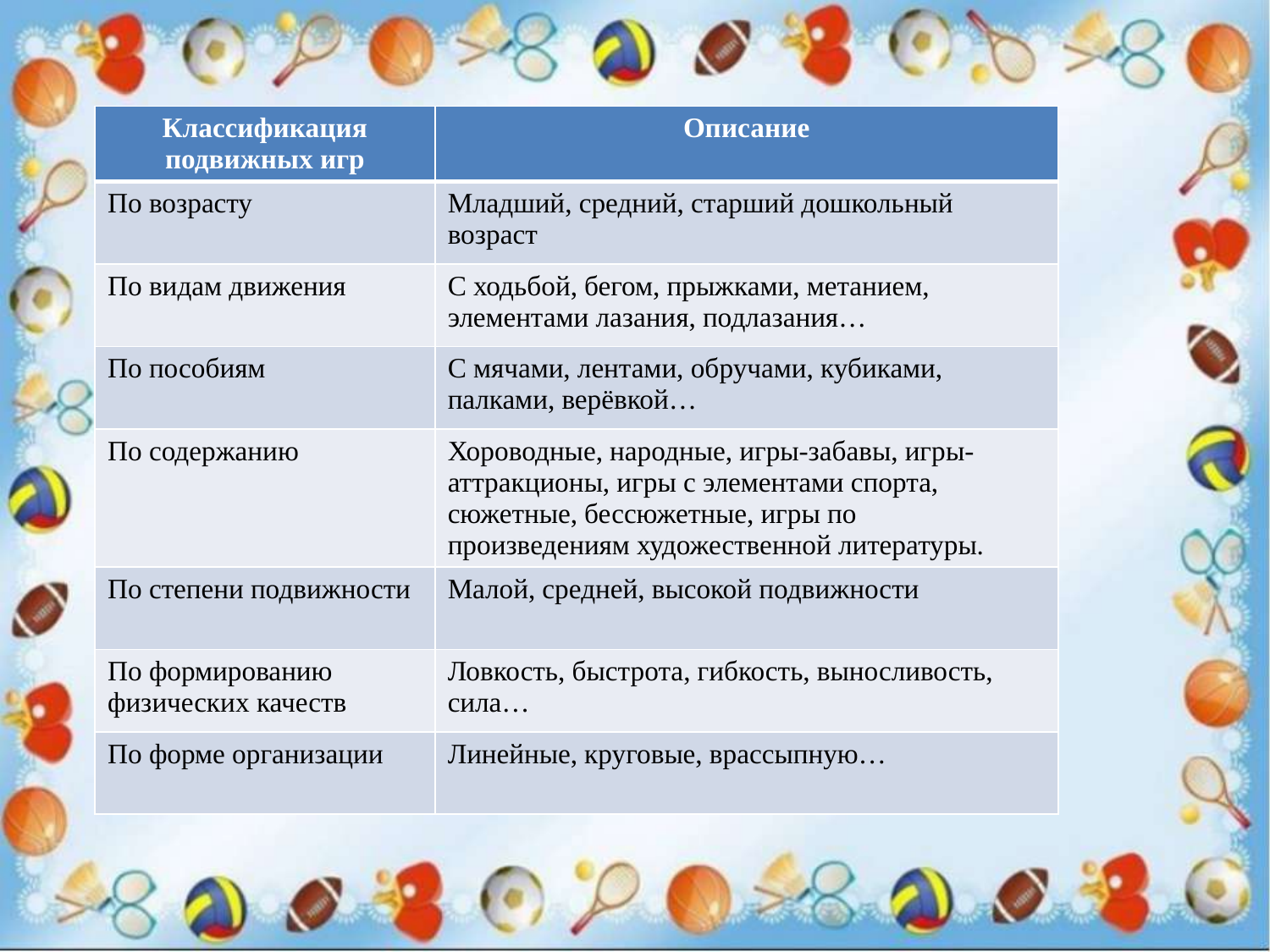

| Классификация подвижных игр | Описание |
| --- | --- |
| По возрасту | Младший, средний, старший дошкольный возраст |
| По видам движения | С ходьбой, бегом, прыжками, метанием, элементами лазания, подлазания… |
| По пособиям | С мячами, лентами, обручами, кубиками, палками, верёвкой… |
| По содержанию | Хороводные, народные, игры-забавы, игры-аттракционы, игры с элементами спорта, сюжетные, бессюжетные, игры по произведениям художественной литературы. |
| По степени подвижности | Малой, средней, высокой подвижности |
| По формированию физических качеств | Ловкость, быстрота, гибкость, выносливость, сила… |
| По форме организации | Линейные, круговые, врассыпную… |